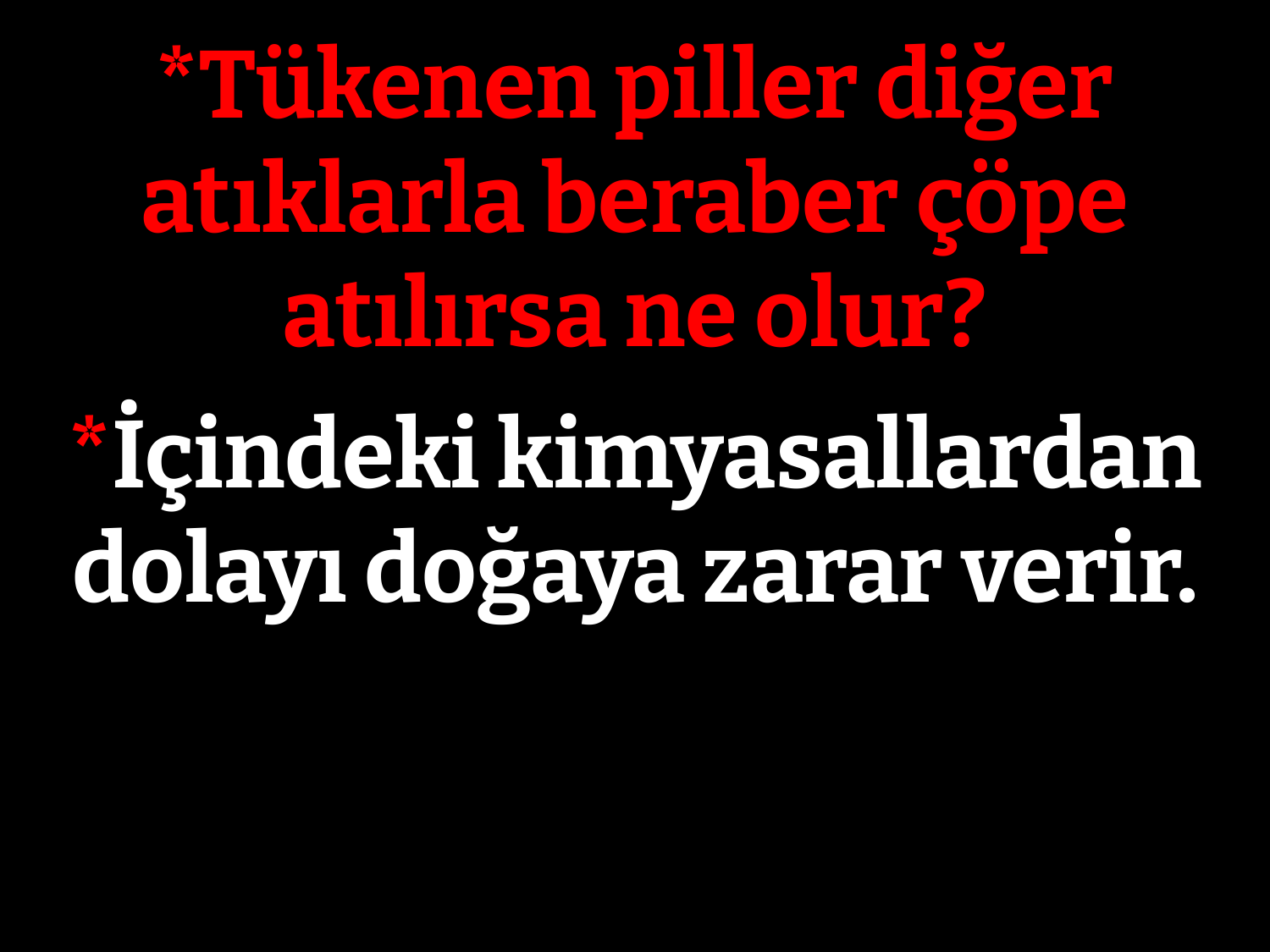

*Tükenen piller diğer atıklarla beraber çöpe atılırsa ne olur?
*İçindeki kimyasallardan dolayı doğaya zarar verir.